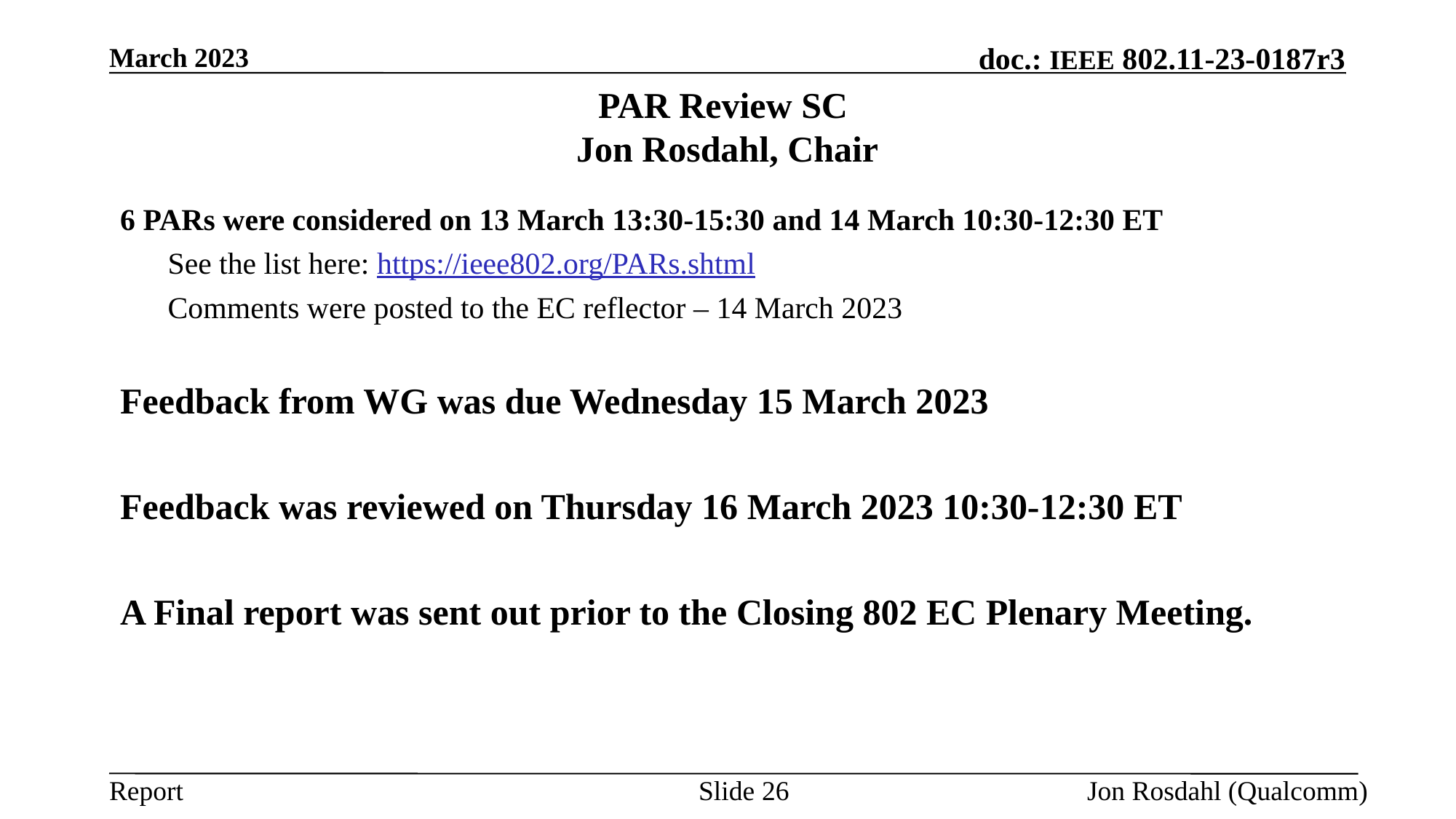

March 2023
# PAR Review SC Jon Rosdahl, Chair
6 PARs were considered on 13 March 13:30-15:30 and 14 March 10:30-12:30 ET
See the list here: https://ieee802.org/PARs.shtml
Comments were posted to the EC reflector – 14 March 2023

Feedback from WG was due Wednesday 15 March 2023

Feedback was reviewed on Thursday 16 March 2023 10:30-12:30 ET

A Final report was sent out prior to the Closing 802 EC Plenary Meeting.

Slide 26
Jon Rosdahl (Qualcomm)